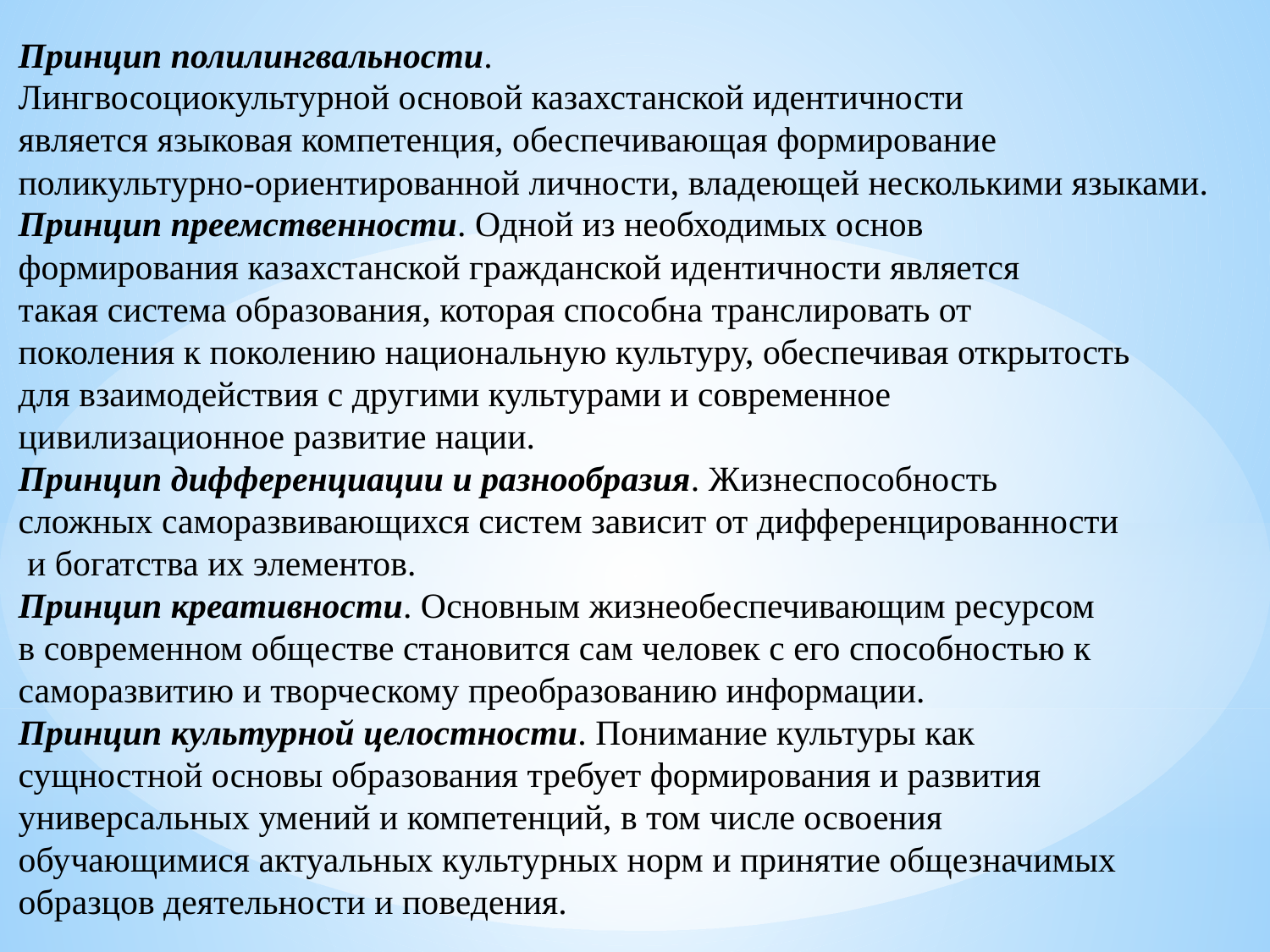

Принцип полилингвальности.
Лингвосоциокультурной основой казахстанской идентичности
является языковая компетенция, обеспечивающая формирование
поликультурно-ориентированной личности, владеющей несколькими языками.
Принцип преемственности. Одной из необходимых основ
формирования казахстанской гражданской идентичности является
такая система образования, которая способна транслировать от
поколения к поколению национальную культуру, обеспечивая открытость
для взаимодействия с другими культурами и современное
цивилизационное развитие нации.
Принцип дифференциации и разнообразия. Жизнеспособность
сложных саморазвивающихся систем зависит от дифференцированности
 и богатства их элементов.
Принцип креативности. Основным жизнеобеспечивающим ресурсом
в современном обществе становится сам человек с его способностью к
саморазвитию и творческому преобразованию информации.
Принцип культурной целостности. Понимание культуры как
сущностной основы образования требует формирования и развития
универсальных умений и компетенций, в том числе освоения
обучающимися актуальных культурных норм и принятие общезначимых
образцов деятельности и поведения.